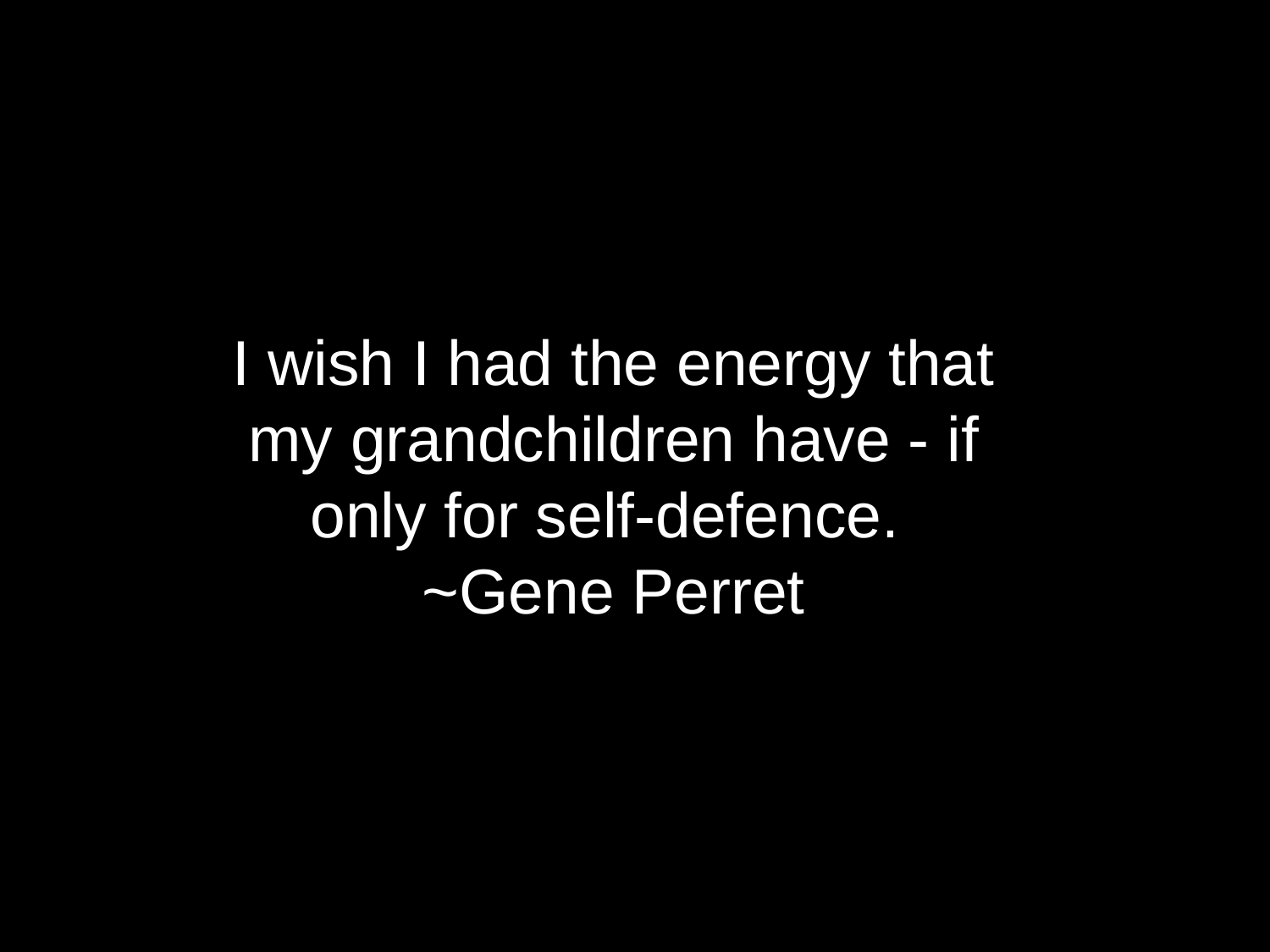

I wish I had the energy that my grandchildren have - if only for self-defence.  ~Gene Perret